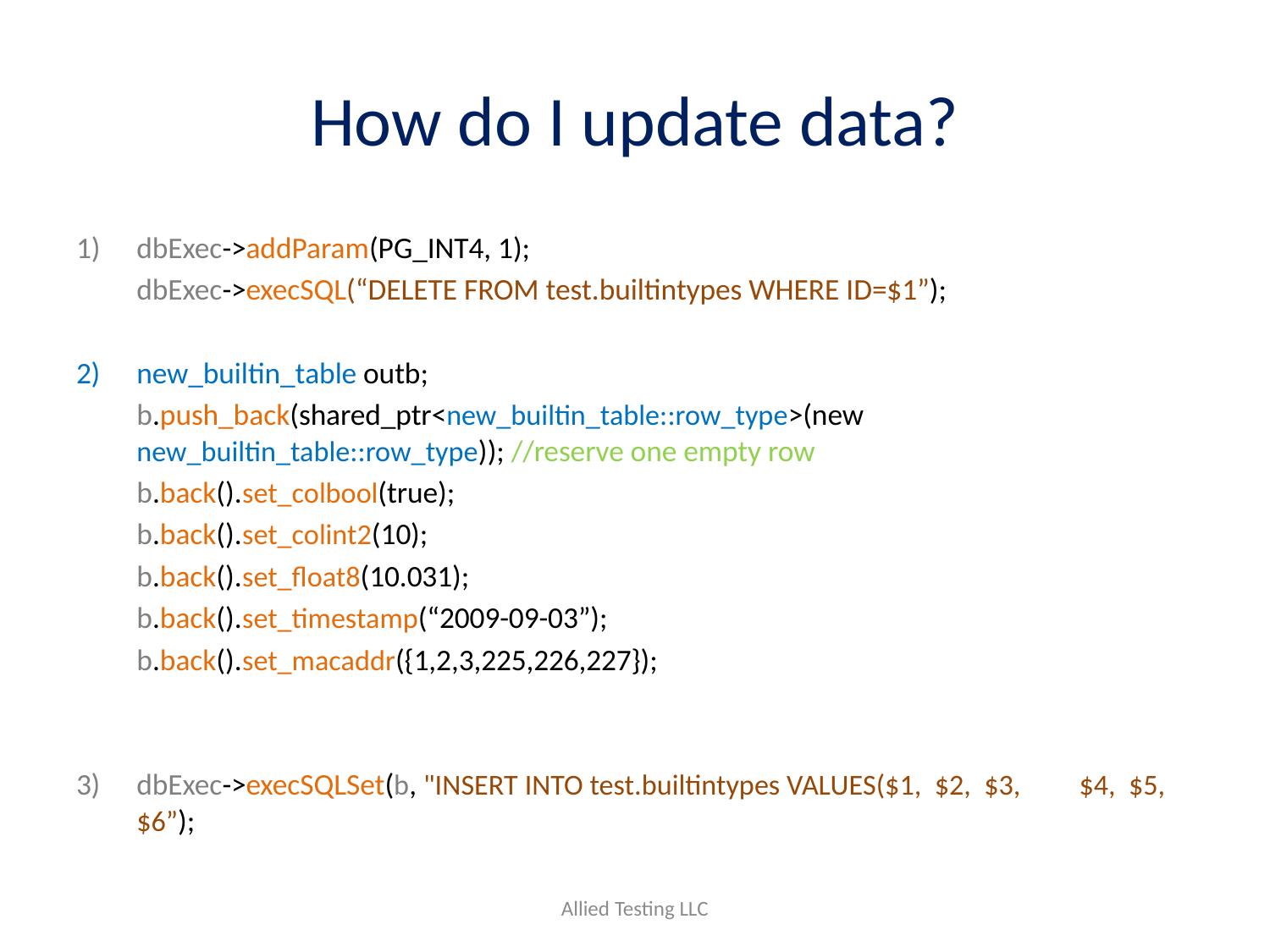

# How do I update data?
dbExec->addParam(PG_INT4, 1);
	dbExec->execSQL(“DELETE FROM test.builtintypes WHERE ID=$1”);

2) 	new_builtin_table outb;
	b.push_back(shared_ptr<new_builtin_table::row_type>(new new_builtin_table::row_type)); //reserve one empty row
	b.back().set_colbool(true);
	b.back().set_colint2(10);
	b.back().set_float8(10.031);
	b.back().set_timestamp(“2009-09-03”);
	b.back().set_macaddr({1,2,3,225,226,227});

3) 	dbExec->execSQLSet(b, "INSERT INTO test.builtintypes VALUES($1,  $2,  $3,  							$4,  $5,  $6”);
Allied Testing LLC